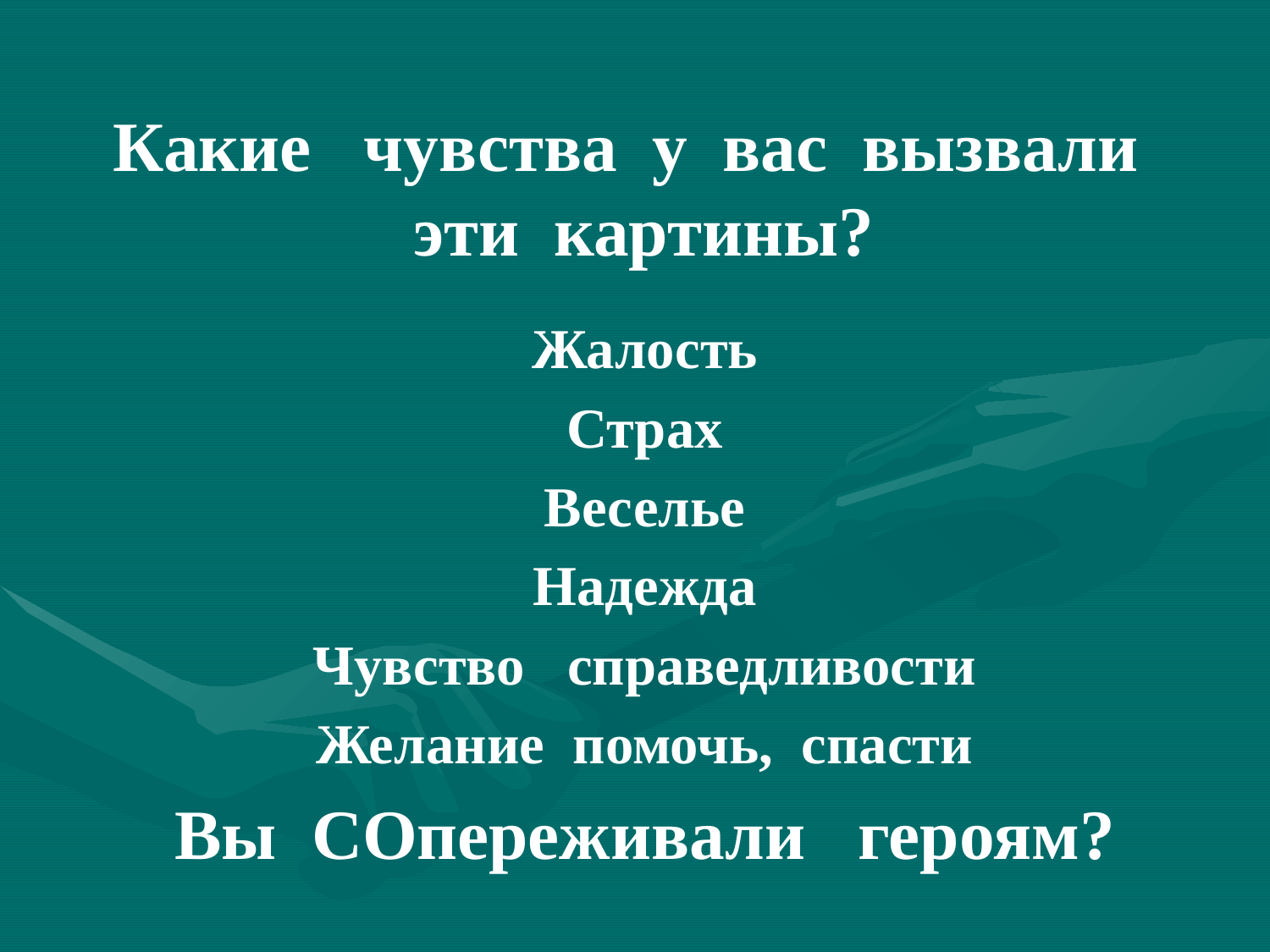

# Какие   чувства  у  вас  вызвали   эти  картины?
Жалость
Страх
Веселье
Надежда
Чувство   справедливости
Желание  помочь,  спасти
Вы  СОпереживали   героям?